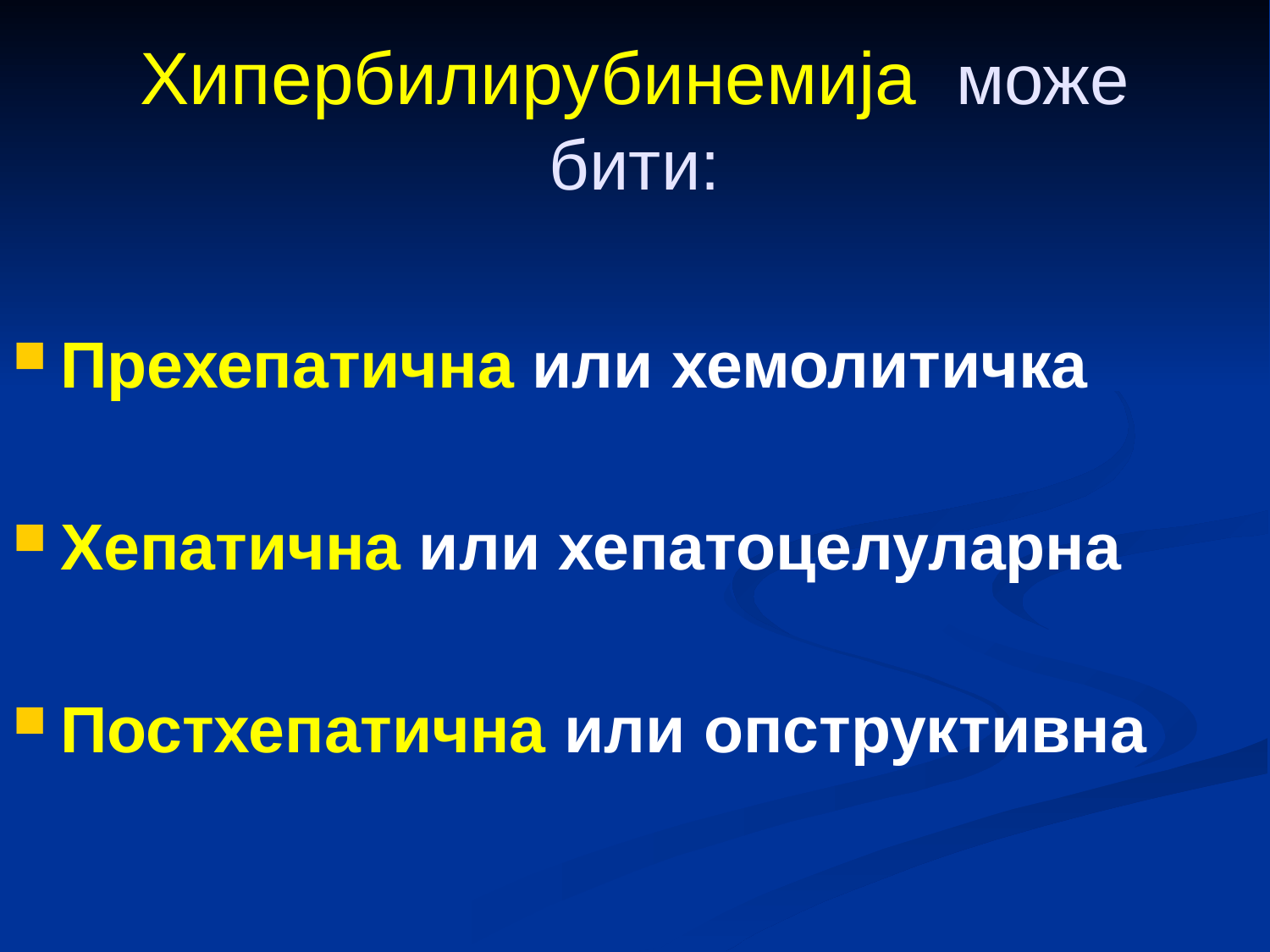

# Хипербилирубинемија  може бити:
Прехепатична или хемолитичка

Хепатична или хепатоцелуларна

Постхепатична или опструктивна